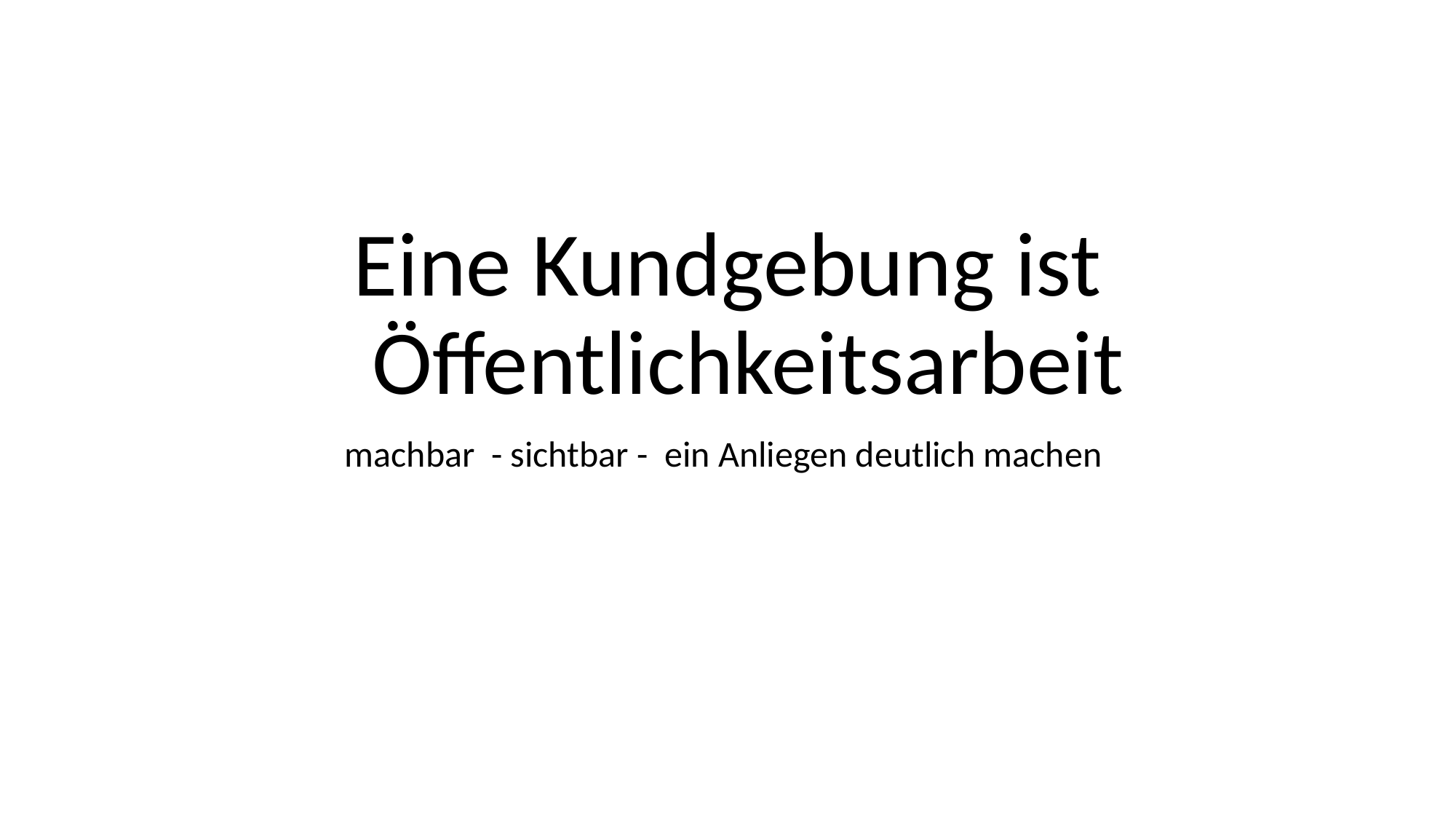

# Eine Kundgebung ist Öffentlichkeitsarbeit
machbar  - sichtbar -  ein Anliegen deutlich machen